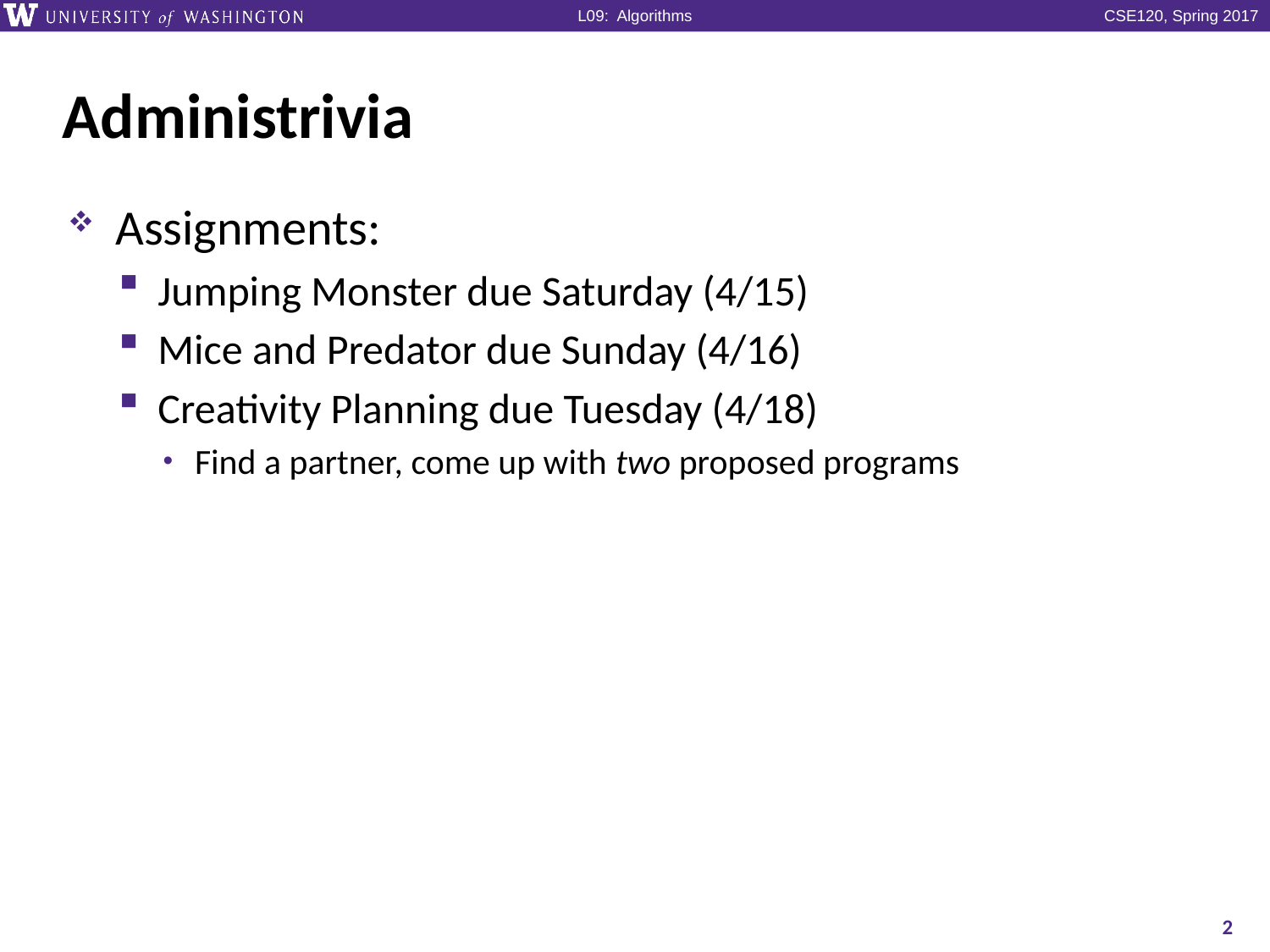

# Administrivia
Assignments:
Jumping Monster due Saturday (4/15)
Mice and Predator due Sunday (4/16)
Creativity Planning due Tuesday (4/18)
Find a partner, come up with two proposed programs

2